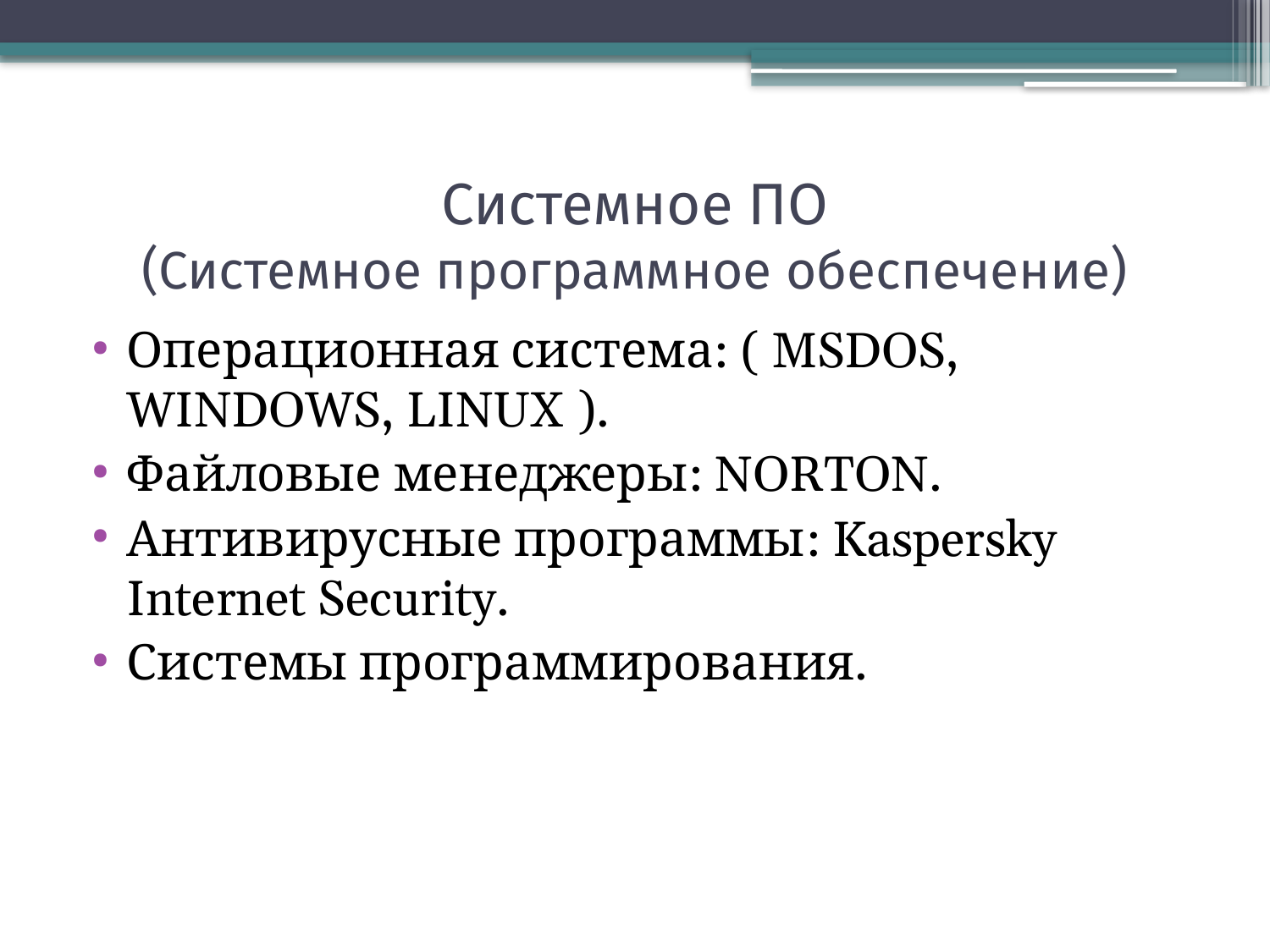

# Системное ПО (Системное программное обеспечение)
Операционная система: ( MSDOS, WINDOWS, LINUX ).
Файловые менеджеры: NORTON.
Антивирусные программы: Kaspersky Internet Security.
Системы программирования.